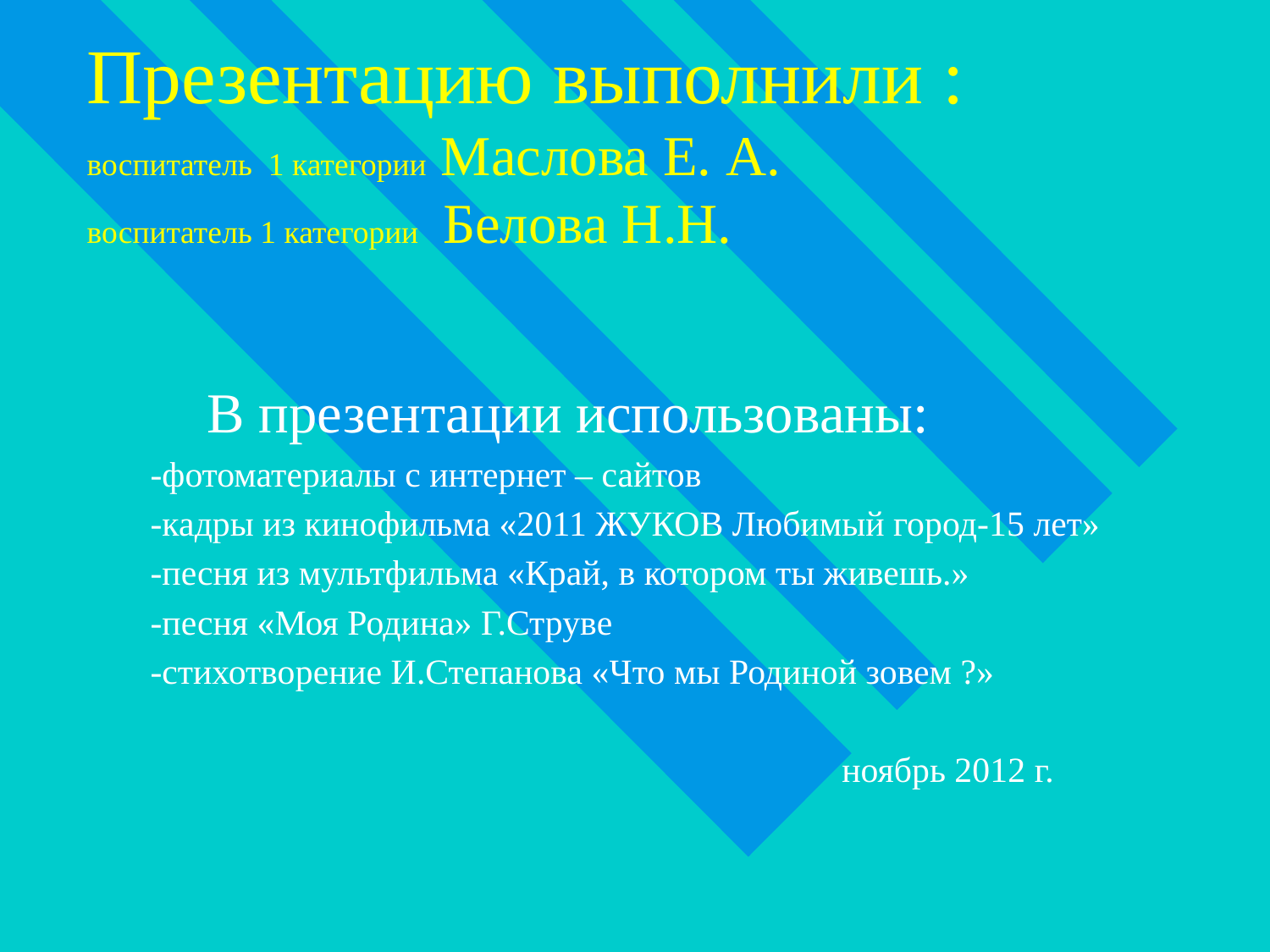

# Презентацию выполнили : воспитатель  1 категории Маслова Е. А. воспитатель 1 категории   Белова Н.Н.
    В презентации использованы:
-фотоматериалы с интернет – сайтов
-кадры из кинофильма «2011 ЖУКОВ Любимый город-15 лет»
-песня из мультфильма «Край, в котором ты живешь.»
-песня «Моя Родина» Г.Струве
-стихотворение И.Степанова «Что мы Родиной зовем ?»

                                                   	  	 ноябрь 2012 г.